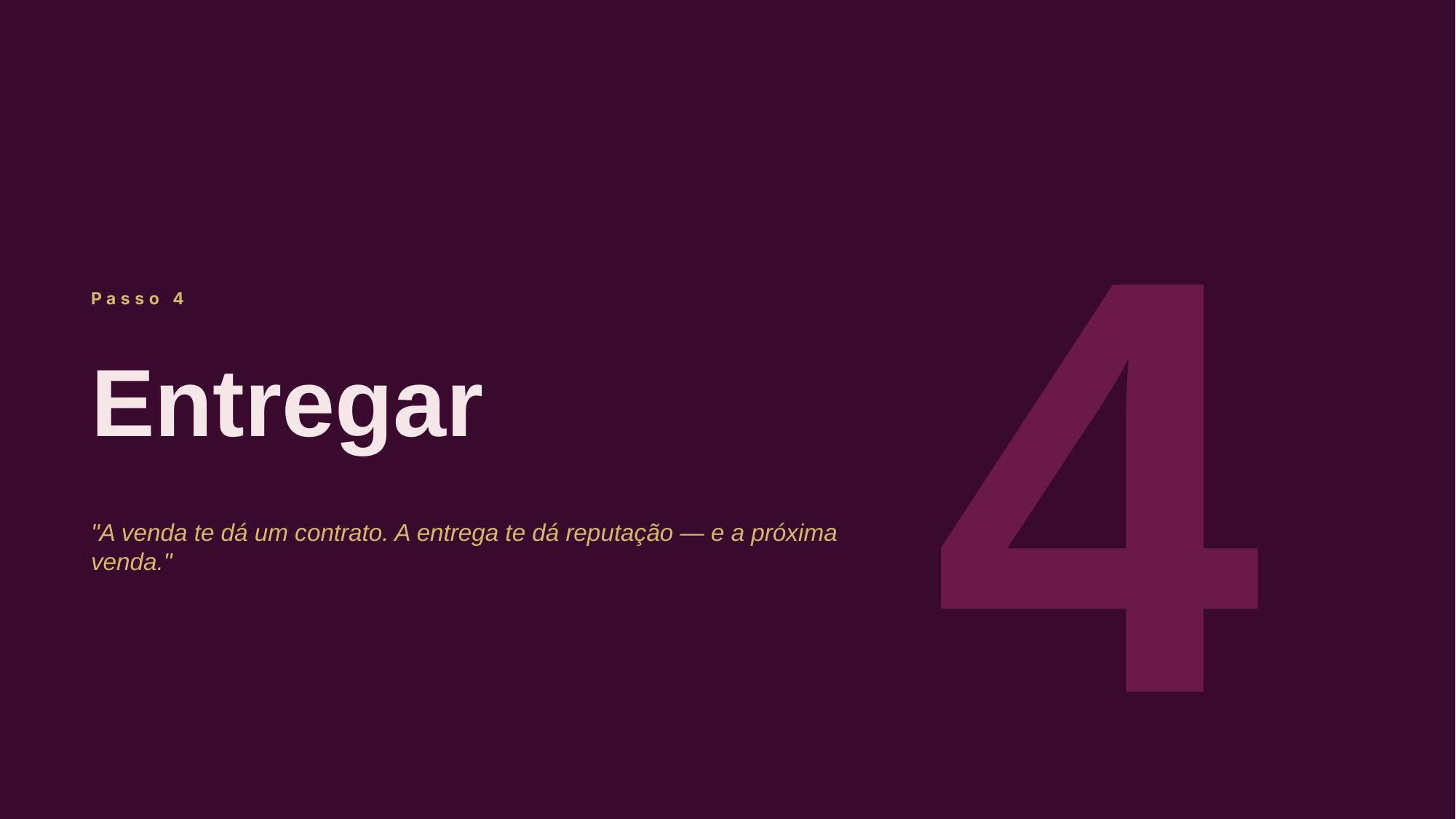

4
Passo 4
Entregar
"A venda te dá um contrato. A entrega te dá reputação — e a próxima venda."